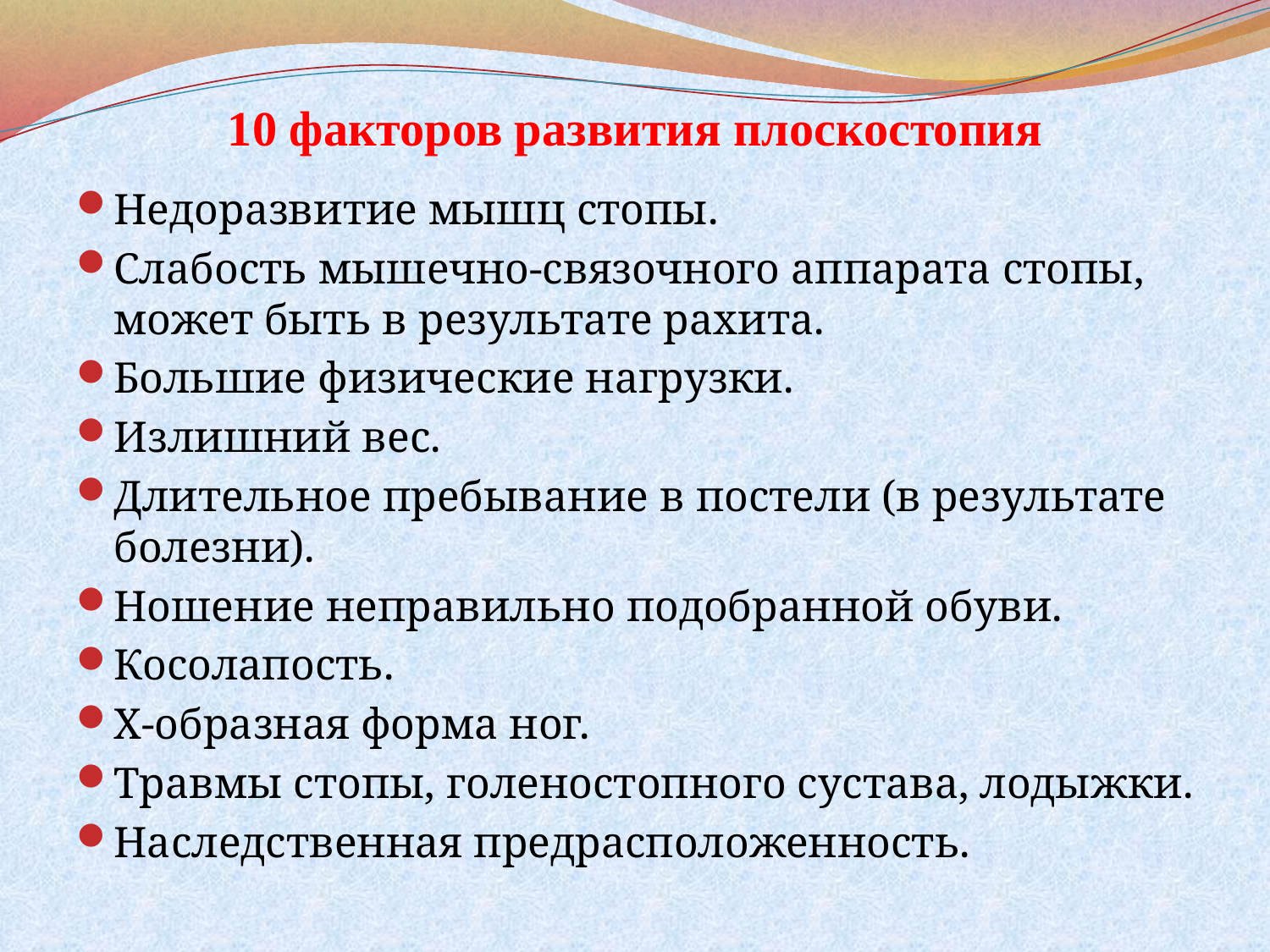

# 10 факторов развития плоскостопия
Недоразвитие мышц стопы.
Слабость мышечно-связочного аппарата стопы, может быть в результате рахита.
Большие физические нагрузки.
Излишний вес.
Длительное пребывание в постели (в результате болезни).
Ношение неправильно подобранной обуви.
Косолапость.
Х-образная форма ног.
Травмы стопы, голеностопного сустава, лодыжки.
Наследственная предрасположенность.